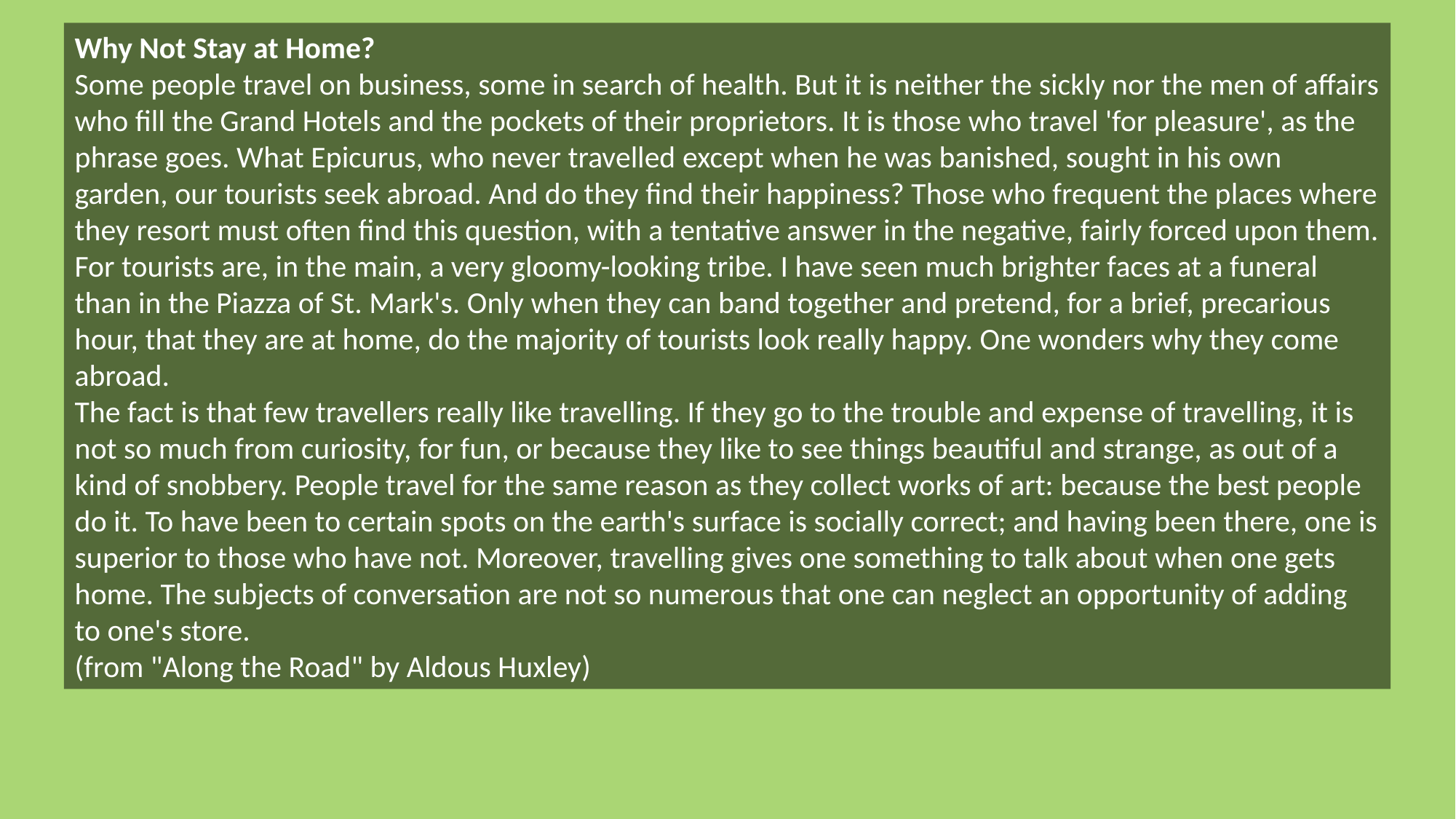

Why Not Stay at Home?
Some people travel on business, some in search of health. But it is neither the sickly nor the men of affairs who fill the Grand Hotels and the pockets of their proprietors. It is those who travel 'for pleasure', as the phrase goes. What Epicurus, who never travelled except when he was banished, sought in his own garden, our tourists seek abroad. And do they find their happiness? Those who frequent the places where they resort must often find this question, with a tentative answer in the negative, fairly forced upon them. For tourists are, in the main, a very gloomy-looking tribe. I have seen much brighter faces at a funeral than in the Piazza of St. Mark's. Only when they can band together and pretend, for a brief, precarious hour, that they are at home, do the majority of tourists look really happy. One wonders why they come abroad.
The fact is that few travellers really like travelling. If they go to the trouble and expense of travelling, it is not so much from curiosity, for fun, or because they like to see things beautiful and strange, as out of a kind of snobbery. People travel for the same reason as they collect works of art: because the best people do it. To have been to certain spots on the earth's surface is socially correct; and having been there, one is superior to those who have not. Moreover, travelling gives one something to talk about when one gets home. The subjects of conversation are not so numerous that one can neglect an opportunity of adding to one's store.
(from "Along the Road" by Aldous Huxley)